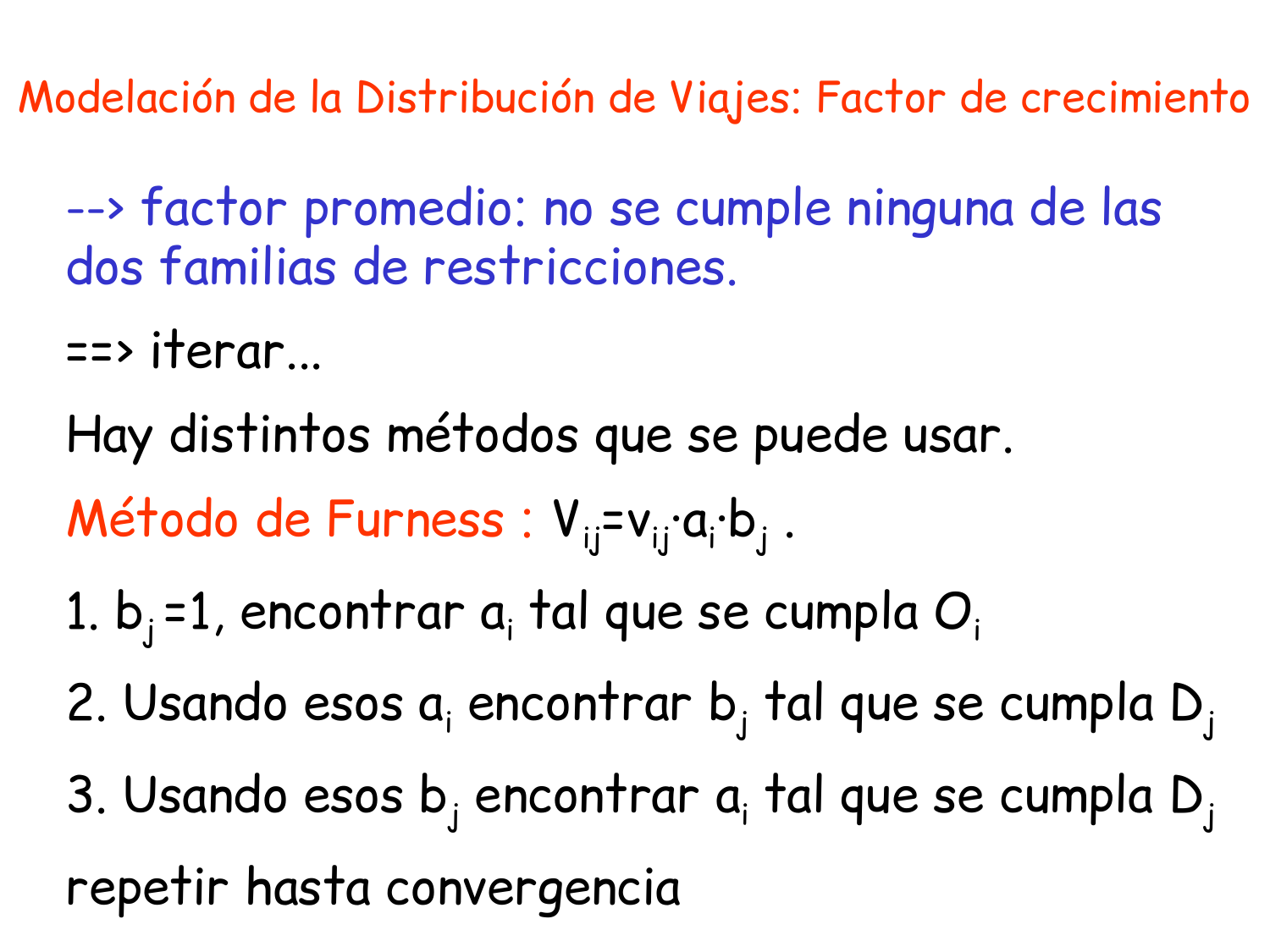

Modelación de la Distribución de Viajes: Factor de crecimiento
--> factor promedio: no se cumple ninguna de las dos familias de restricciones.
==> iterar...
Hay distintos métodos que se puede usar.
Método de Furness : Vij=vij·ai·bj .
1. bj =1, encontrar ai tal que se cumpla Oi
2. Usando esos ai encontrar bj tal que se cumpla Dj
3. Usando esos bj encontrar ai tal que se cumpla Dj
repetir hasta convergencia